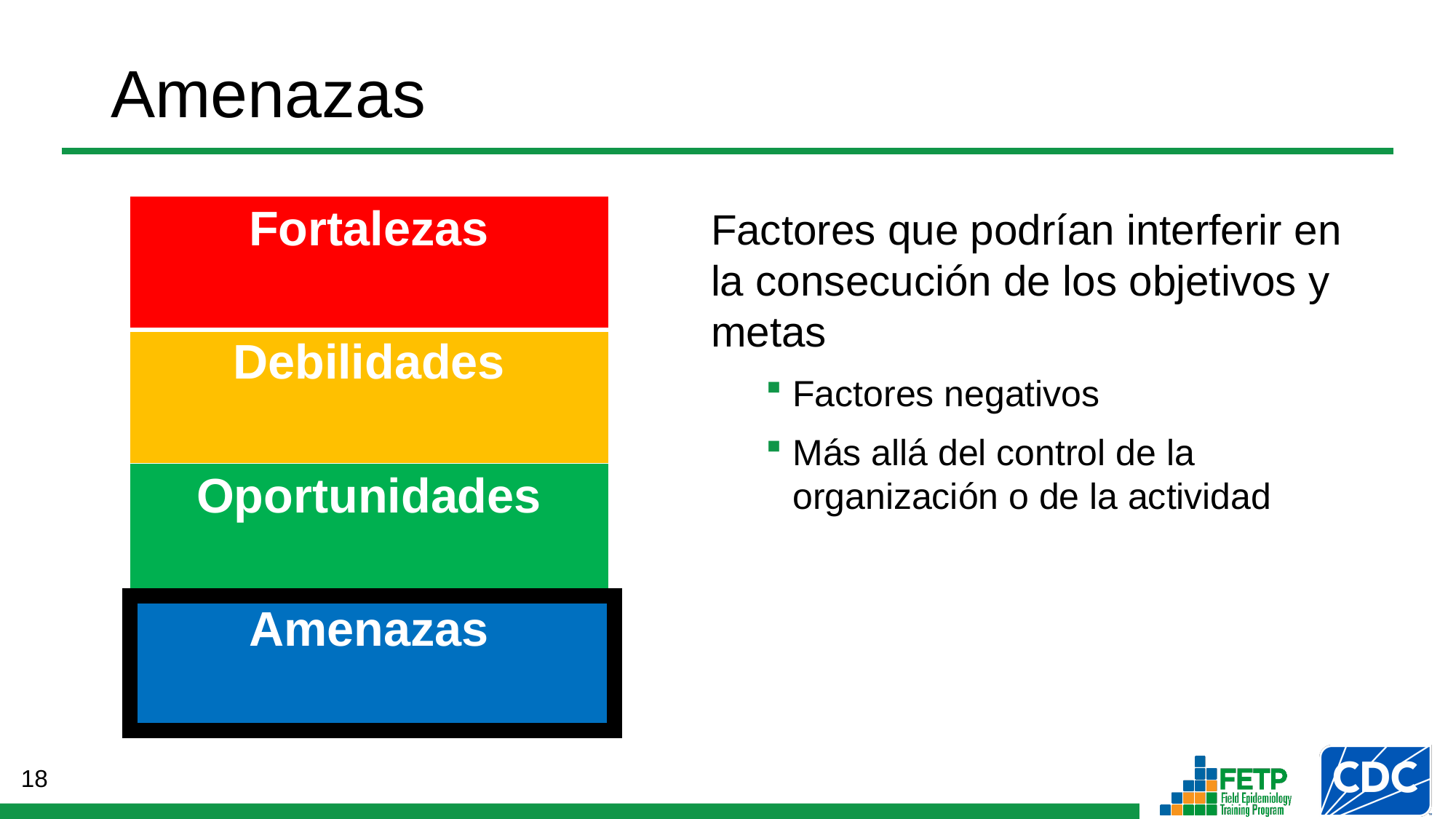

# Amenazas
| Fortalezas |
| --- |
| Debilidades |
| Oportunidades |
| Amenazas |
Factores que podrían interferir en la consecución de los objetivos y metas
Factores negativos
Más allá del control de la organización o de la actividad